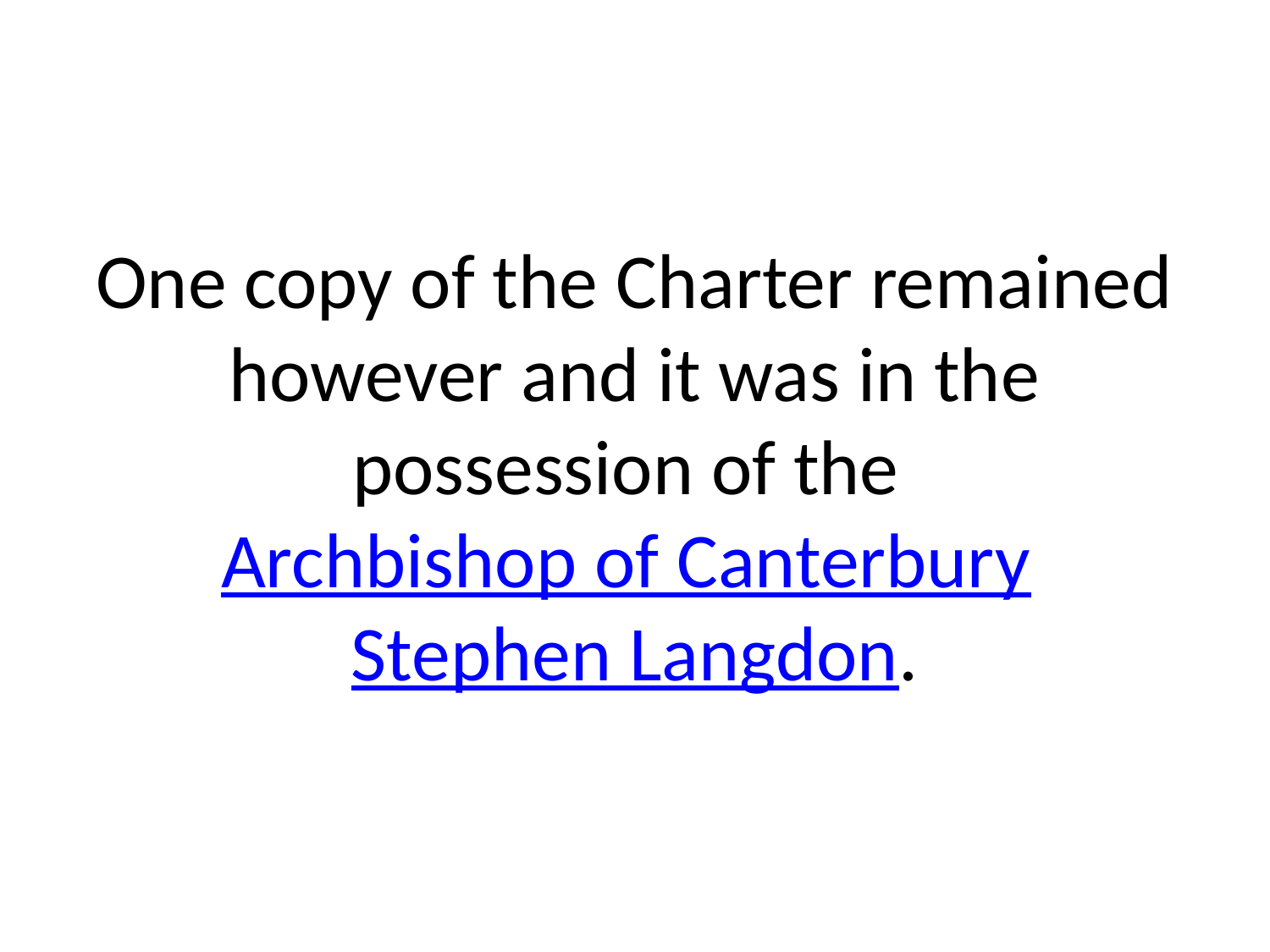

# One copy of the Charter remained however and it was in the possession of the Archbishop of Canterbury Stephen Langdon.